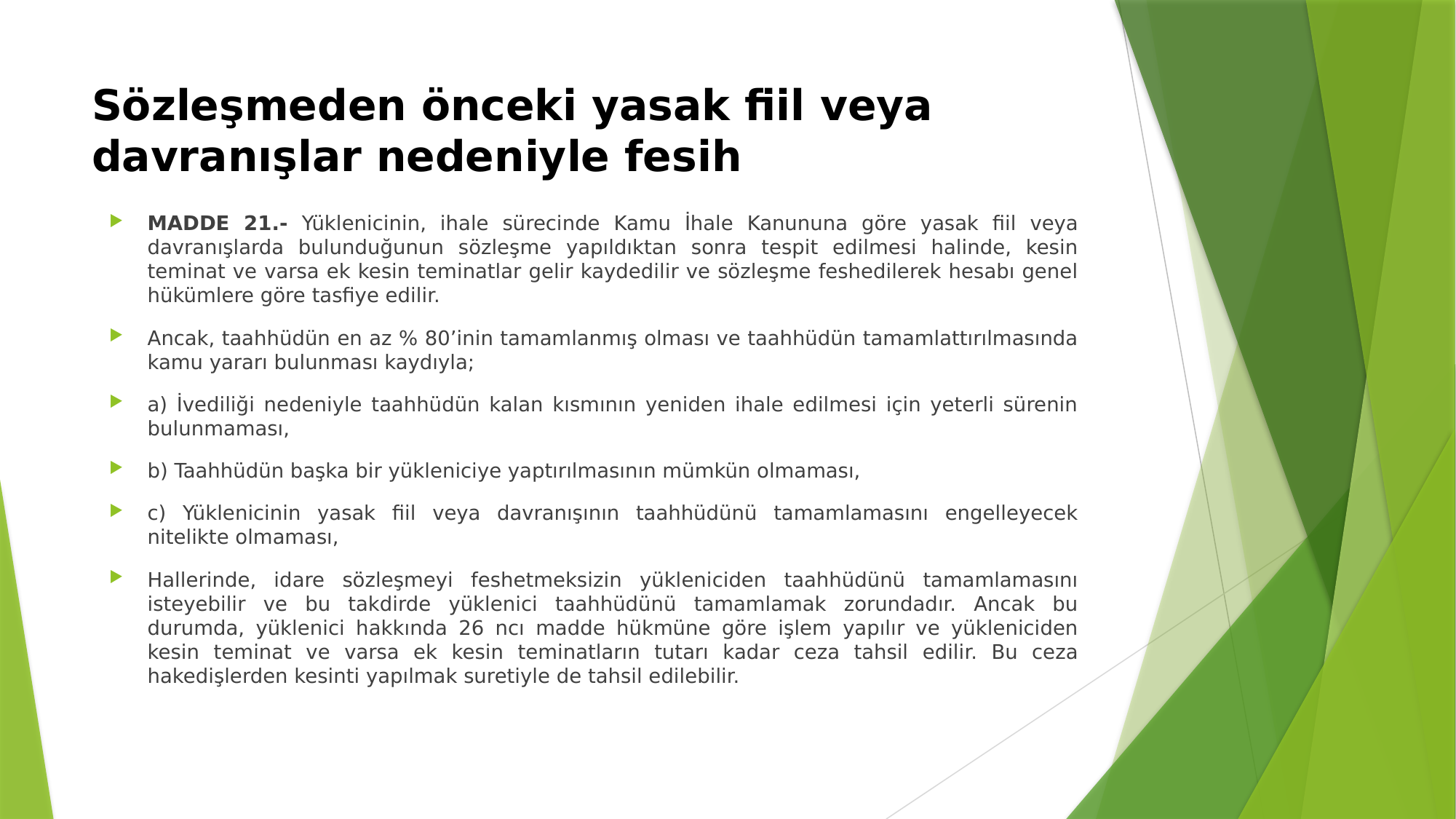

# Sözleşmeden önceki yasak fiil veya davranışlar nedeniyle fesih
MADDE 21.- Yüklenicinin, ihale sürecinde Kamu İhale Kanununa göre yasak fiil veya davranışlarda bulunduğunun sözleşme yapıldıktan sonra tespit edilmesi halinde, kesin teminat ve varsa ek kesin teminatlar gelir kaydedilir ve sözleşme feshedilerek hesabı genel hükümlere göre tasfiye edilir.
Ancak, taahhüdün en az % 80’inin tamamlanmış olması ve taahhüdün tamamlattırılmasında kamu yararı bulunması kaydıyla;
a) İvediliği nedeniyle taahhüdün kalan kısmının yeniden ihale edilmesi için yeterli sürenin bulunmaması,
b) Taahhüdün başka bir yükleniciye yaptırılmasının mümkün olmaması,
c) Yüklenicinin yasak fiil veya davranışının taahhüdünü tamamlamasını engelleyecek nitelikte olmaması,
Hallerinde, idare sözleşmeyi feshetmeksizin yükleniciden taahhüdünü tamamlamasını isteyebilir ve bu takdirde yüklenici taahhüdünü tamamlamak zorundadır. Ancak bu durumda, yüklenici hakkında 26 ncı madde hükmüne göre işlem yapılır ve yükleniciden kesin teminat ve varsa ek kesin teminatların tutarı kadar ceza tahsil edilir. Bu ceza hakedişlerden kesinti yapılmak suretiyle de tahsil edilebilir.